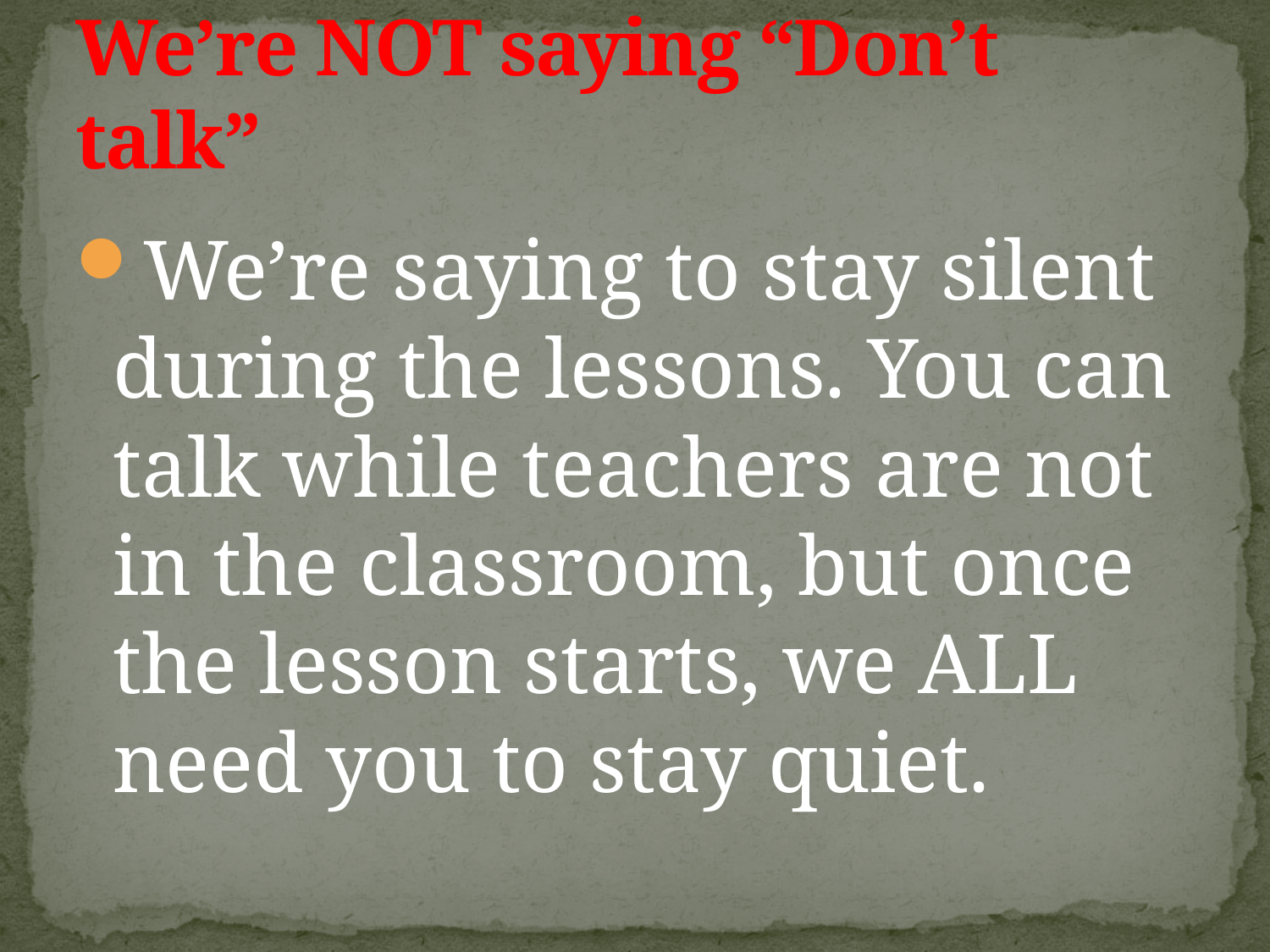

# We’re NOT saying “Don’t talk”
We’re saying to stay silent during the lessons. You can talk while teachers are not in the classroom, but once the lesson starts, we ALL need you to stay quiet.